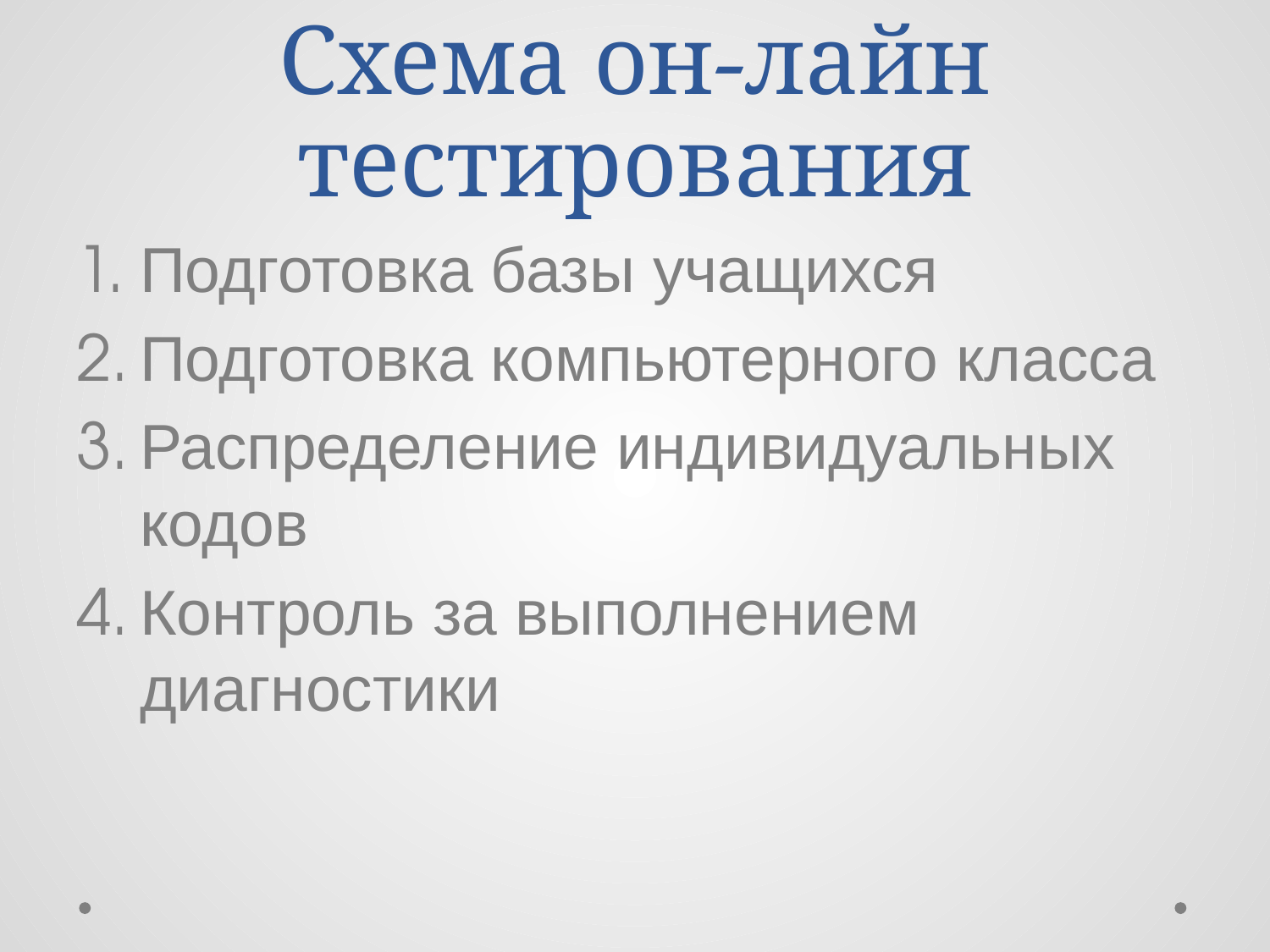

# Схема он-лайн тестирования
Подготовка базы учащихся
Подготовка компьютерного класса
Распределение индивидуальных кодов
Контроль за выполнением диагностики